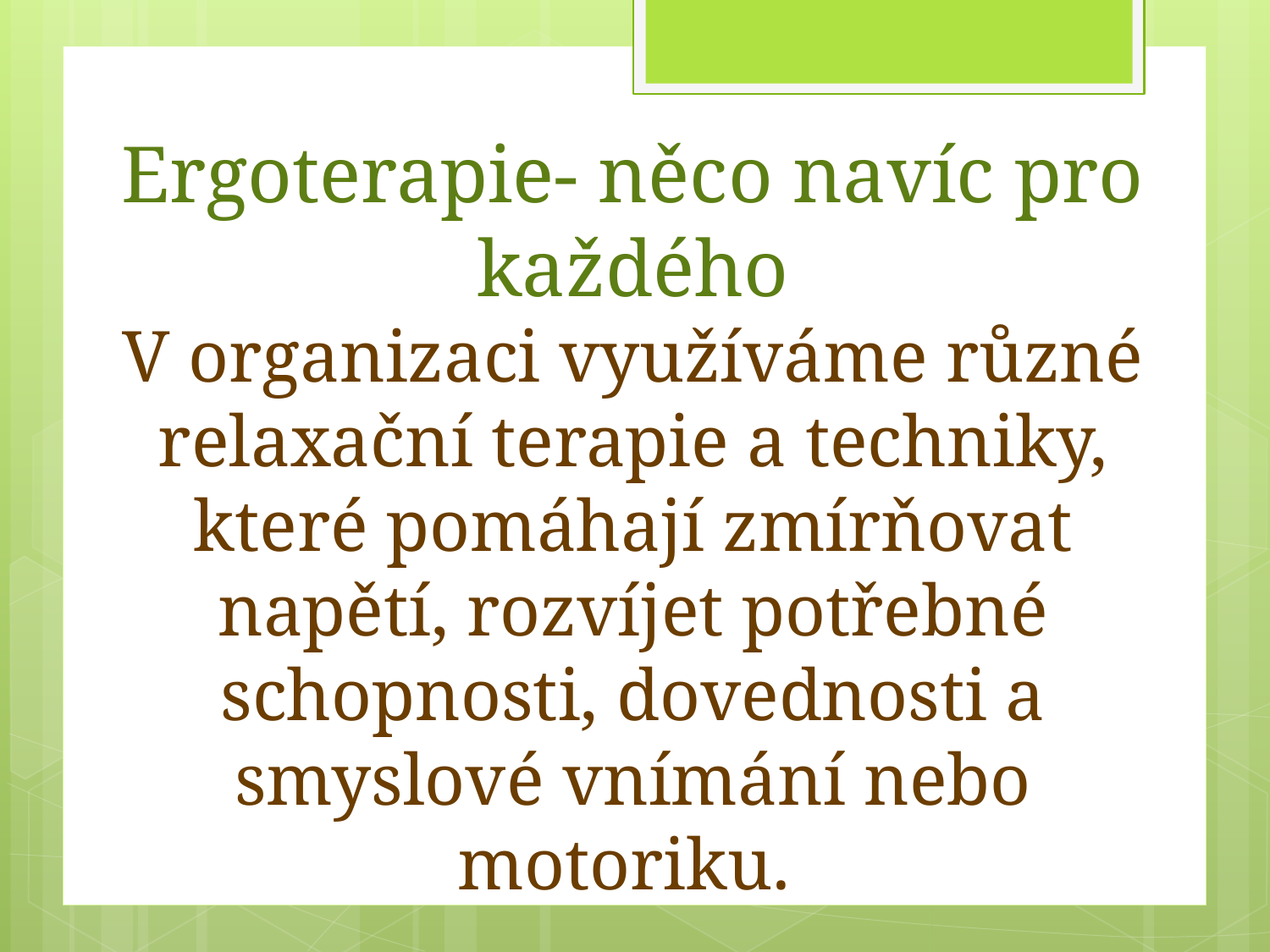

Ergoterapie- něco navíc pro každého
V organizaci využíváme různé relaxační terapie a techniky, které pomáhají zmírňovat napětí, rozvíjet potřebné schopnosti, dovednosti a smyslové vnímání nebo motoriku.